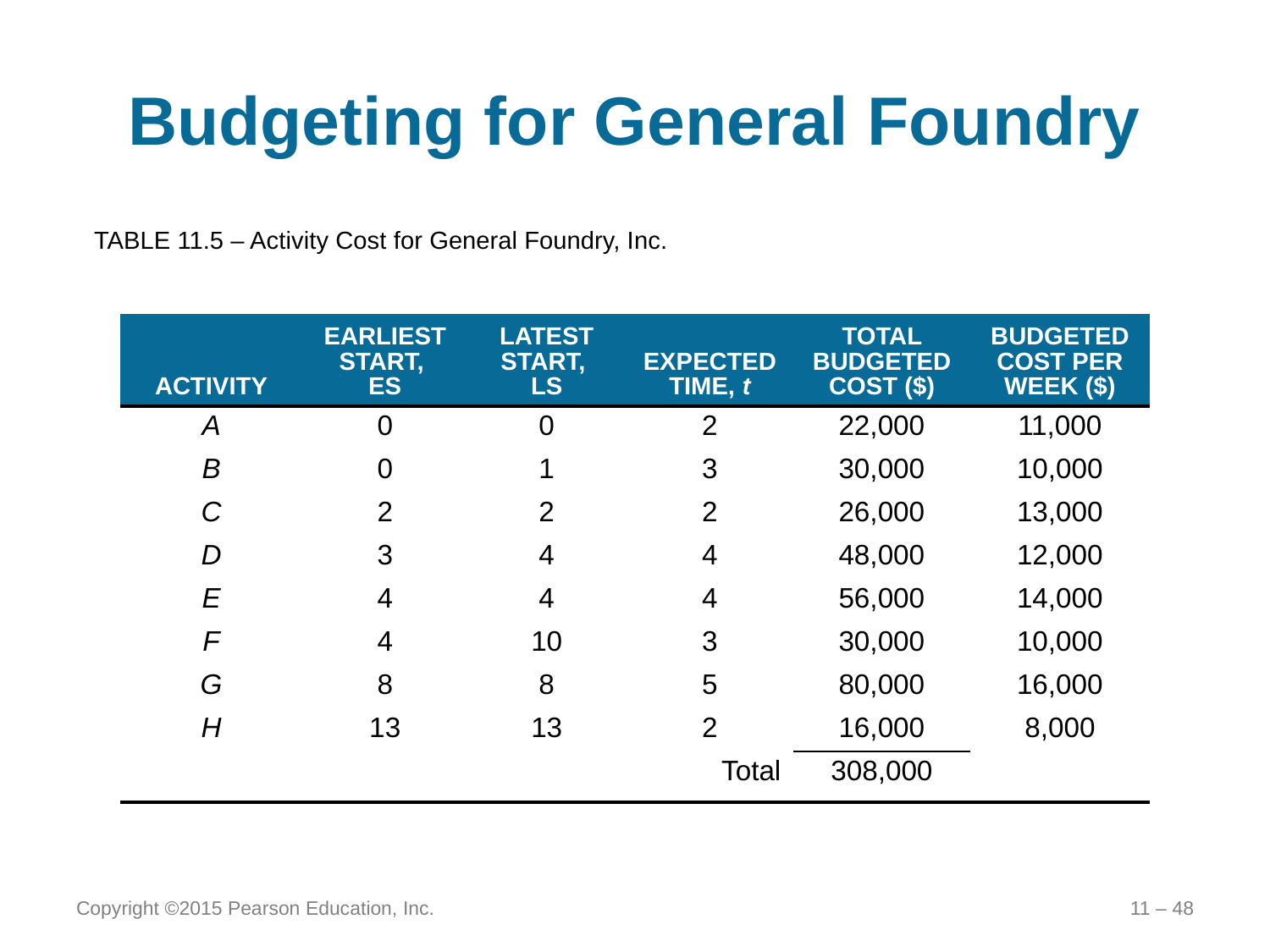

# Budgeting for General Foundry
TABLE 11.5 – Activity Cost for General Foundry, Inc.
| ACTIVITY | EARLIEST START, ES | LATEST START, LS | EXPECTED TIME, t | TOTAL BUDGETED COST ($) | BUDGETED COST PER WEEK ($) |
| --- | --- | --- | --- | --- | --- |
| A | 0 | 0 | 2 | 22,000 | 11,000 |
| B | 0 | 1 | 3 | 30,000 | 10,000 |
| C | 2 | 2 | 2 | 26,000 | 13,000 |
| D | 3 | 4 | 4 | 48,000 | 12,000 |
| E | 4 | 4 | 4 | 56,000 | 14,000 |
| F | 4 | 10 | 3 | 30,000 | 10,000 |
| G | 8 | 8 | 5 | 80,000 | 16,000 |
| H | 13 | 13 | 2 | 16,000 | 8,000 |
|  |  |  | Total | 308,000 |  |
Copyright ©2015 Pearson Education, Inc.
11 – 48